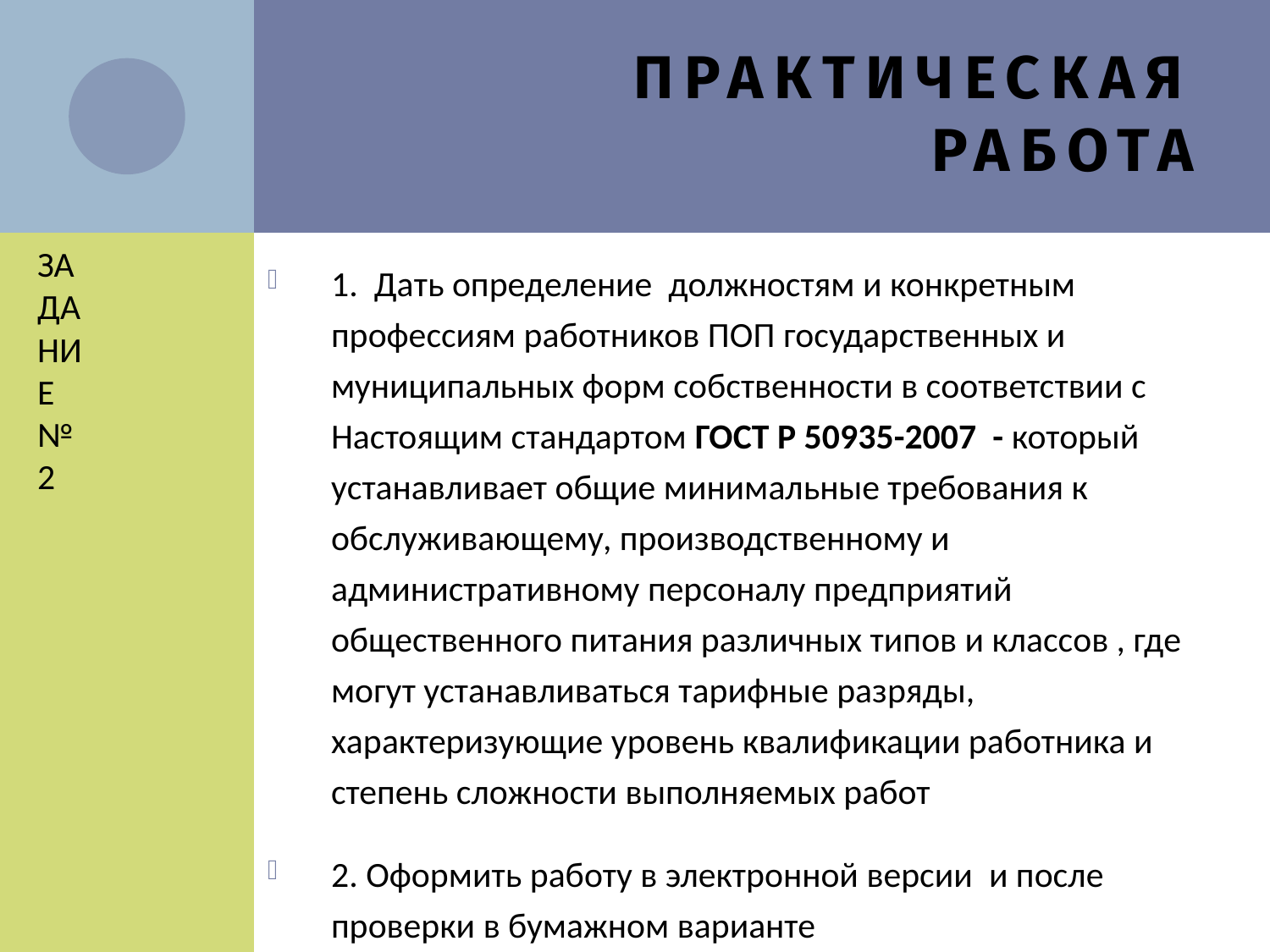

# ПРАКТИЧЕСКАЯ РАБОТА
ЗАДАНИЕ №2
1.  Дать определение  должностям и конкретным профессиям работников ПОП государственных и муниципальных форм собственности в соответствии с Настоящим стандартом ГОСТ Р 50935-2007  - который устанавливает общие минимальные требования к обслуживающему, производственному и административному персоналу предприятий общественного питания различных типов и классов , где могут устанавливаться тарифные разряды, характеризующие уровень квалификации работника и степень сложности выполняемых работ
2. Оформить работу в электронной версии  и после проверки в бумажном варианте